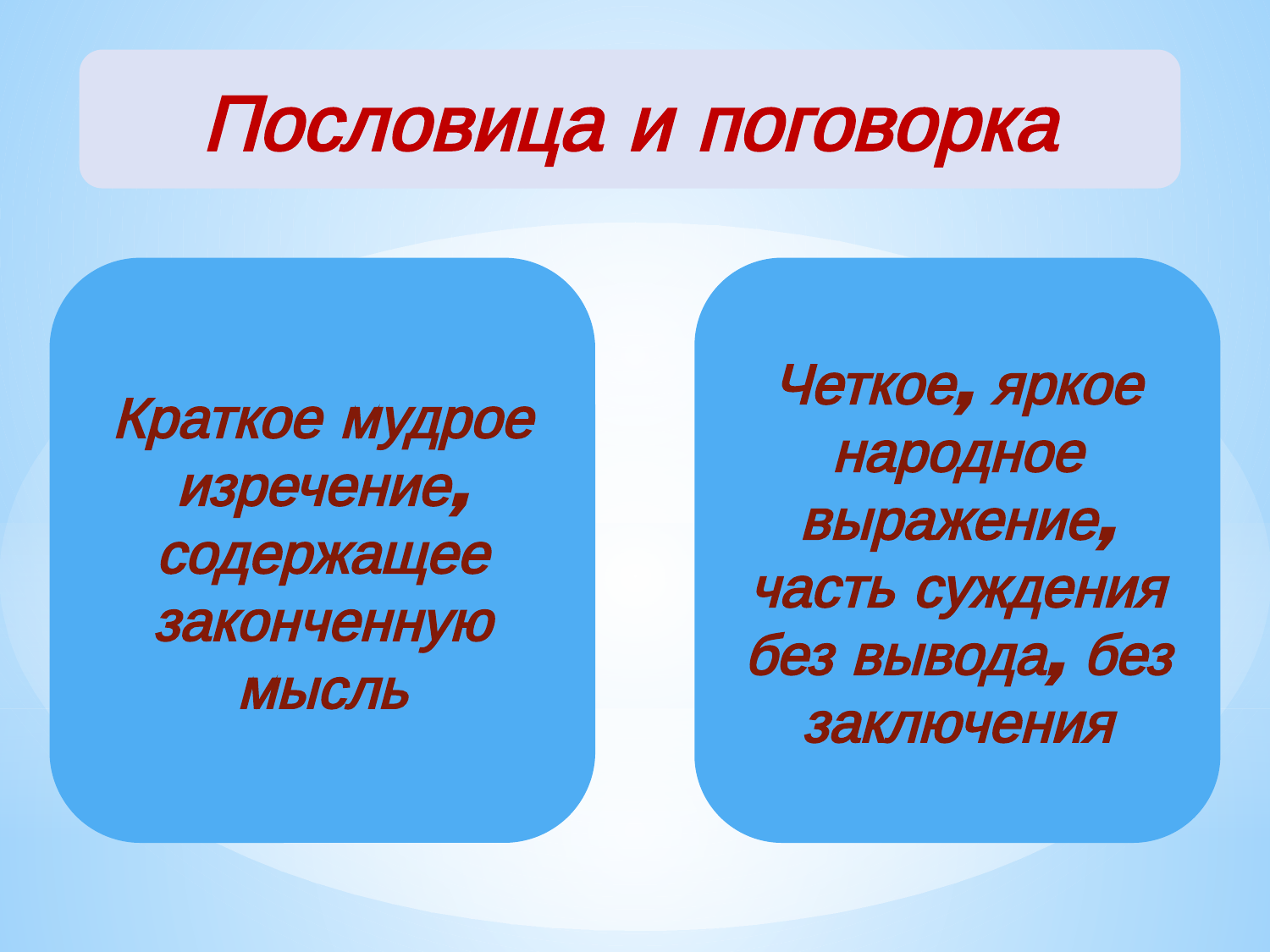

Пословица и поговорка

Краткое мудрое изречение, содержащее законченную мысль
Четкое, яркое народное выражение, часть суждения без вывода, без заключения
ПОСЛОВИЦА
ПОГОВОРКА